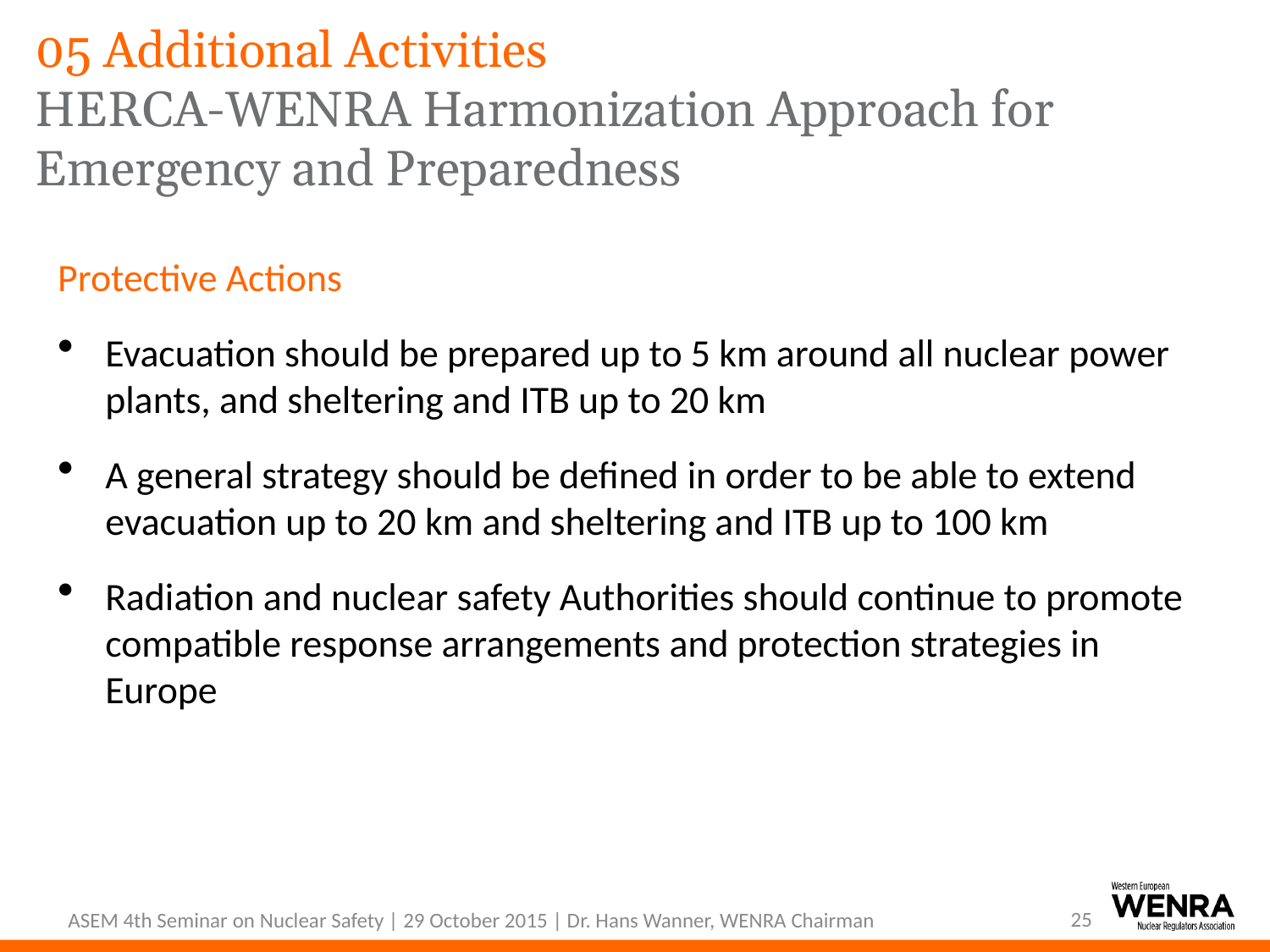

# 05 Additional Activities HERCA-WENRA Harmonization Approach for Emergency and Preparedness
Protective Actions
Evacuation should be prepared up to 5 km around all nuclear power plants, and sheltering and ITB up to 20 km
A general strategy should be defined in order to be able to extend evacuation up to 20 km and sheltering and ITB up to 100 km
Radiation and nuclear safety Authorities should continue to promote compatible response arrangements and protection strategies in Europe
25
ASEM 4th Seminar on Nuclear Safety | 29 October 2015 | Dr. Hans Wanner, WENRA Chairman